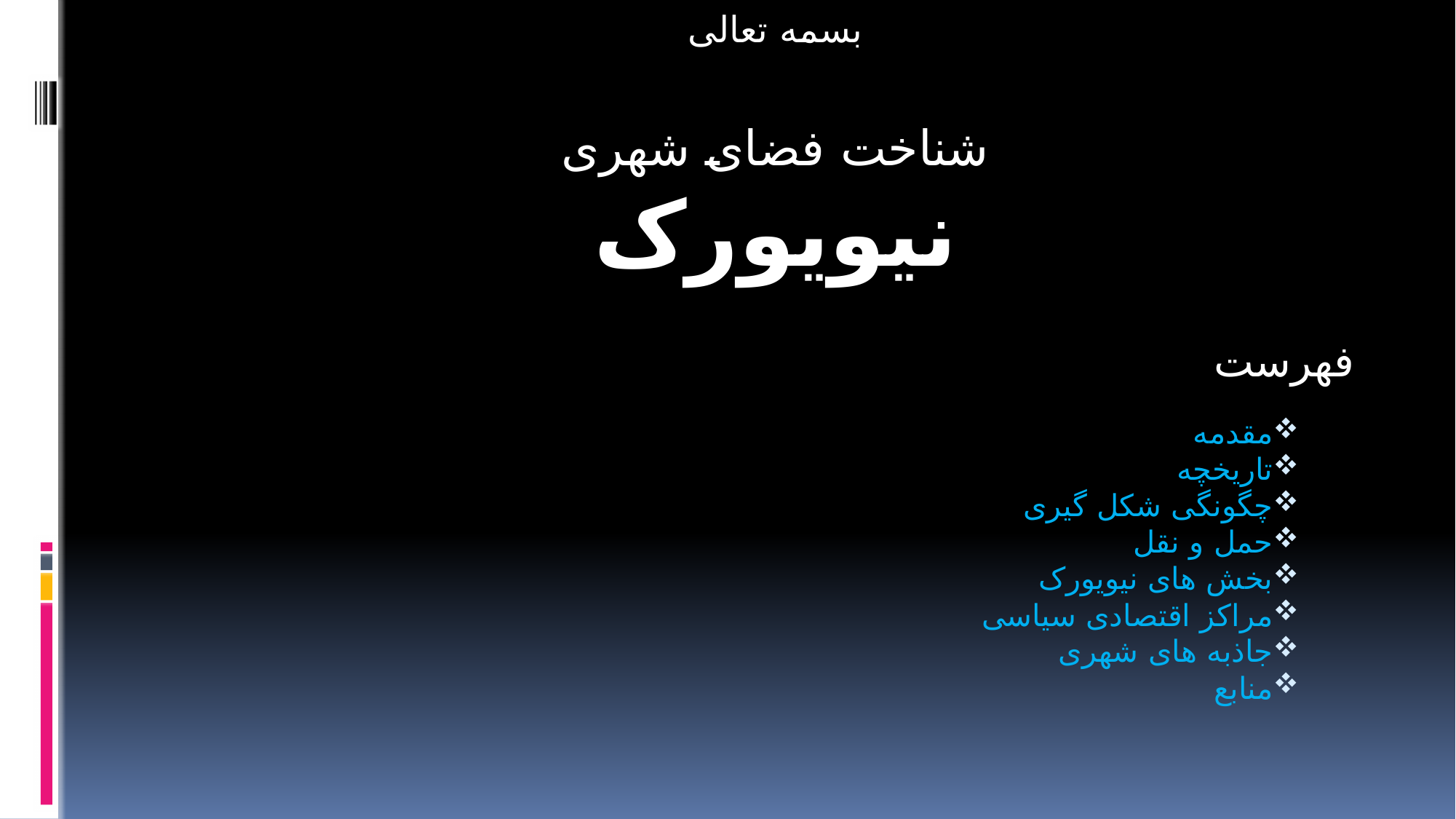

بسمه تعالی

شناخت فضای شهری
نیویورک
فهرست
مقدمه
تاریخچه
چگونگی شکل گیری
حمل و نقل
بخش های نیویورک
مراکز اقتصادی سیاسی
جاذبه های شهری
منابع